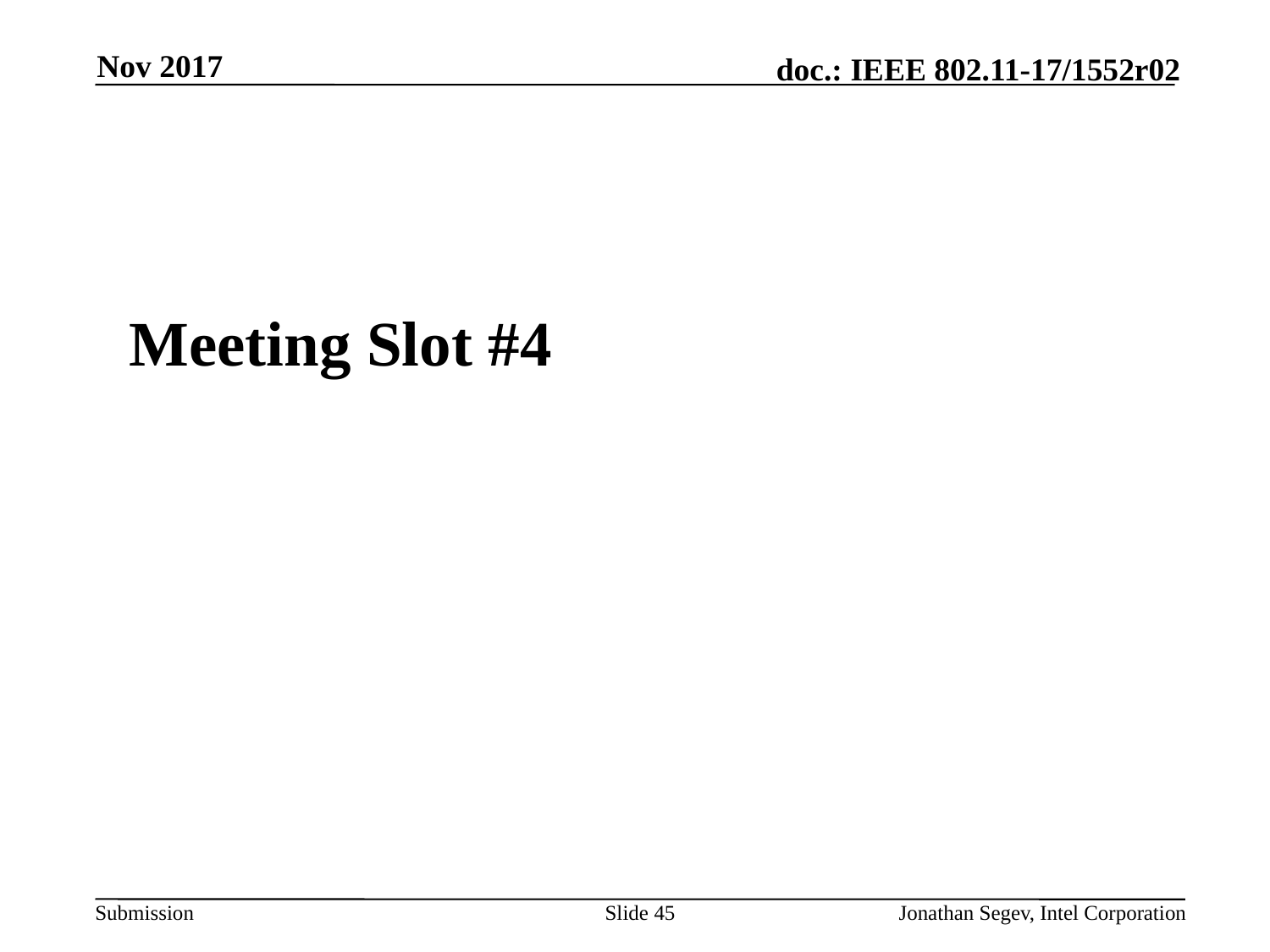

Nov 2017
#
Meeting Slot #4

Slide 45
Jonathan Segev, Intel Corporation